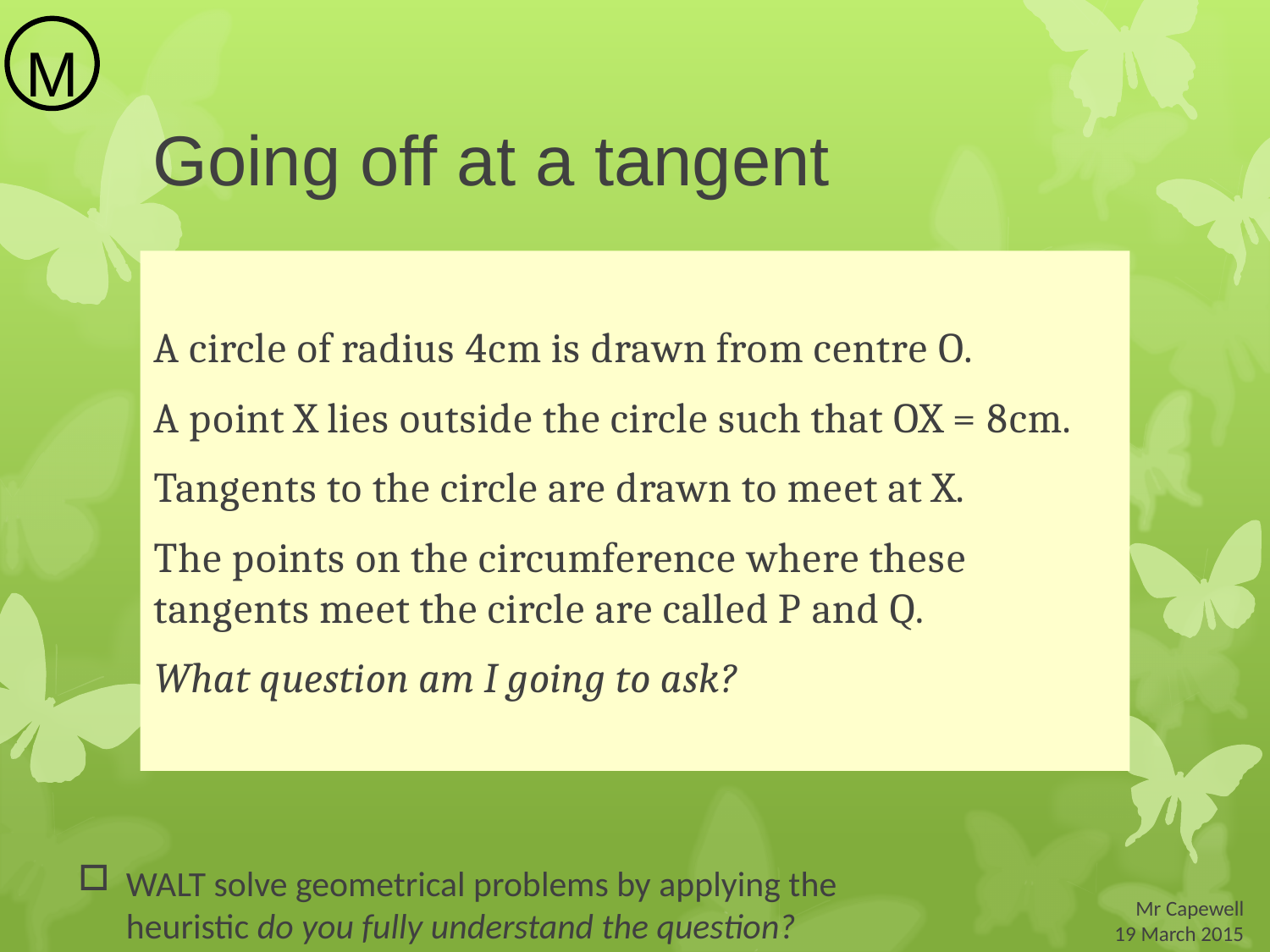

M
# Going off at a tangent
A circle of radius 4cm is drawn from centre O.
A point X lies outside the circle such that OX = 8cm.
Tangents to the circle are drawn to meet at X.
The points on the circumference where these tangents meet the circle are called P and Q.
What question am I going to ask?
WALT solve geometrical problems by applying the heuristic do you fully understand the question?
Mr Capewell
 19 March 2015